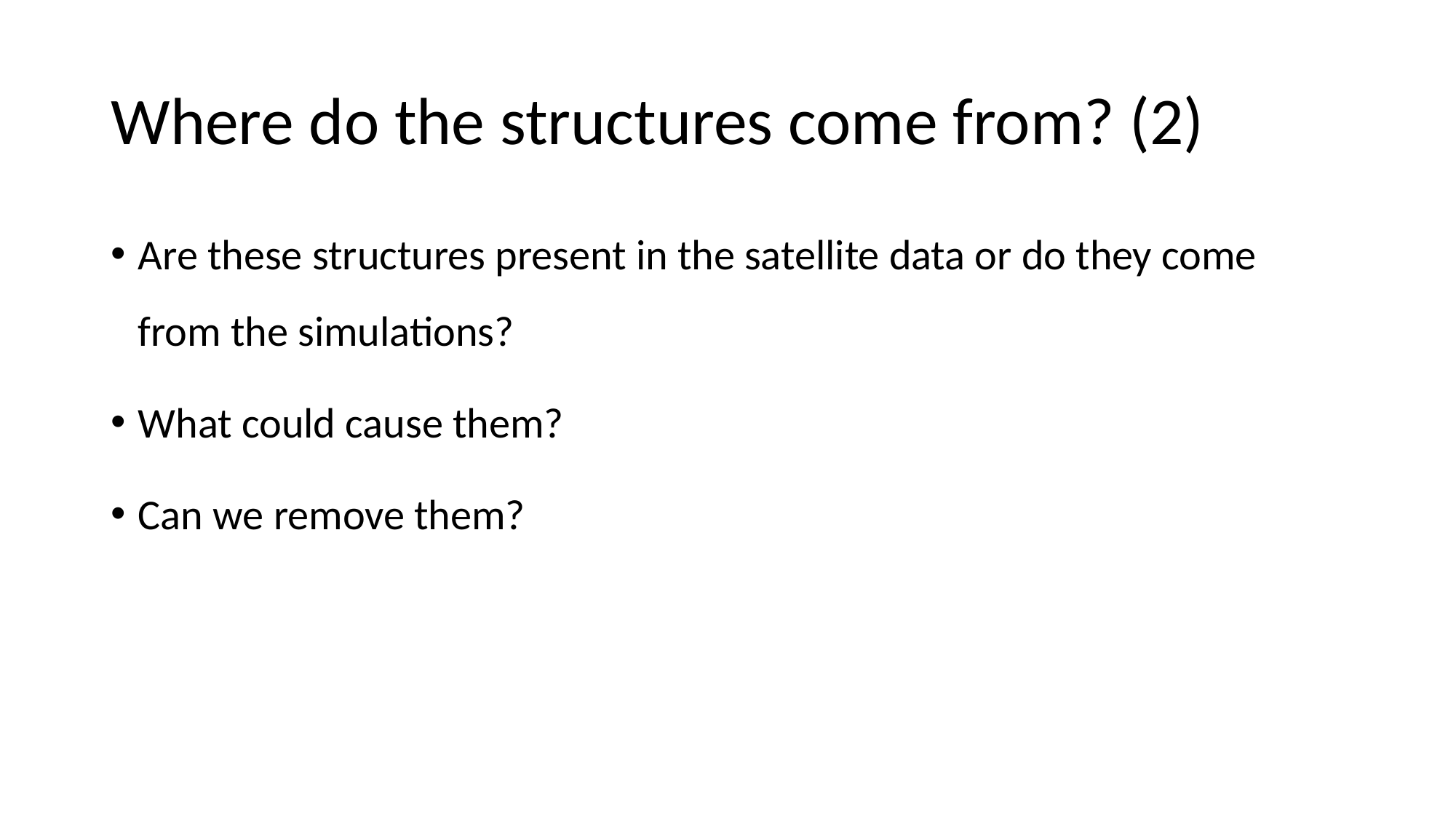

# Where do the structures come from? (2)
Are these structures present in the satellite data or do they come from the simulations?
What could cause them?
Can we remove them?